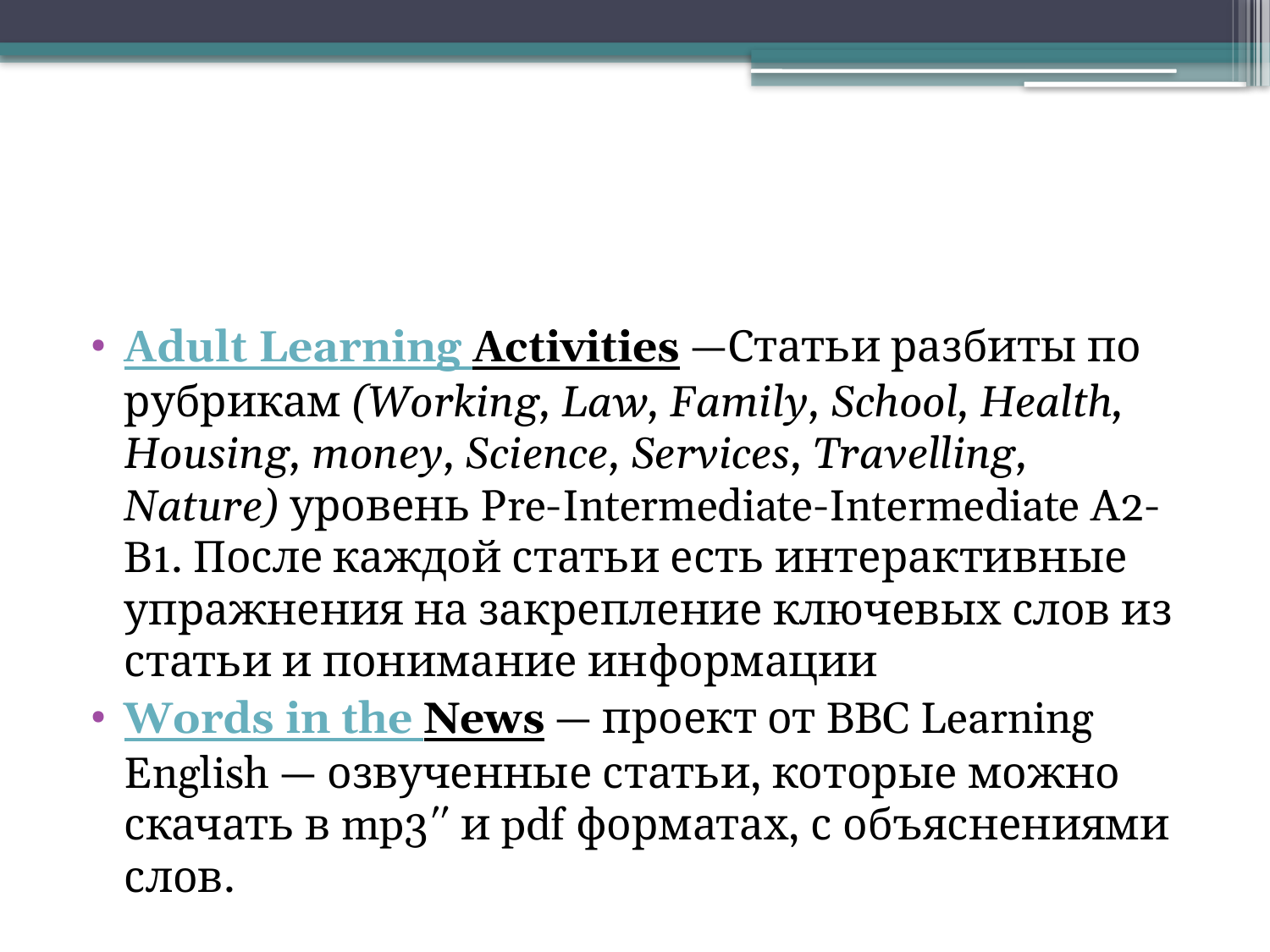

#
Adult Learning Activities —Статьи разбиты по рубрикам (Working, Law, Family, School, Health, Housing, money, Science, Services, Travelling, Nature) уровень Pre-Intermediate-Intermediate A2-B1. После каждой статьи есть интерактивные упражнения на закрепление ключевых слов из статьи и понимание информации
Words in the News — проект от BBC Learning English — озвученные статьи, которые можно скачать в mp3″ и pdf форматах, с объяснениями слов.